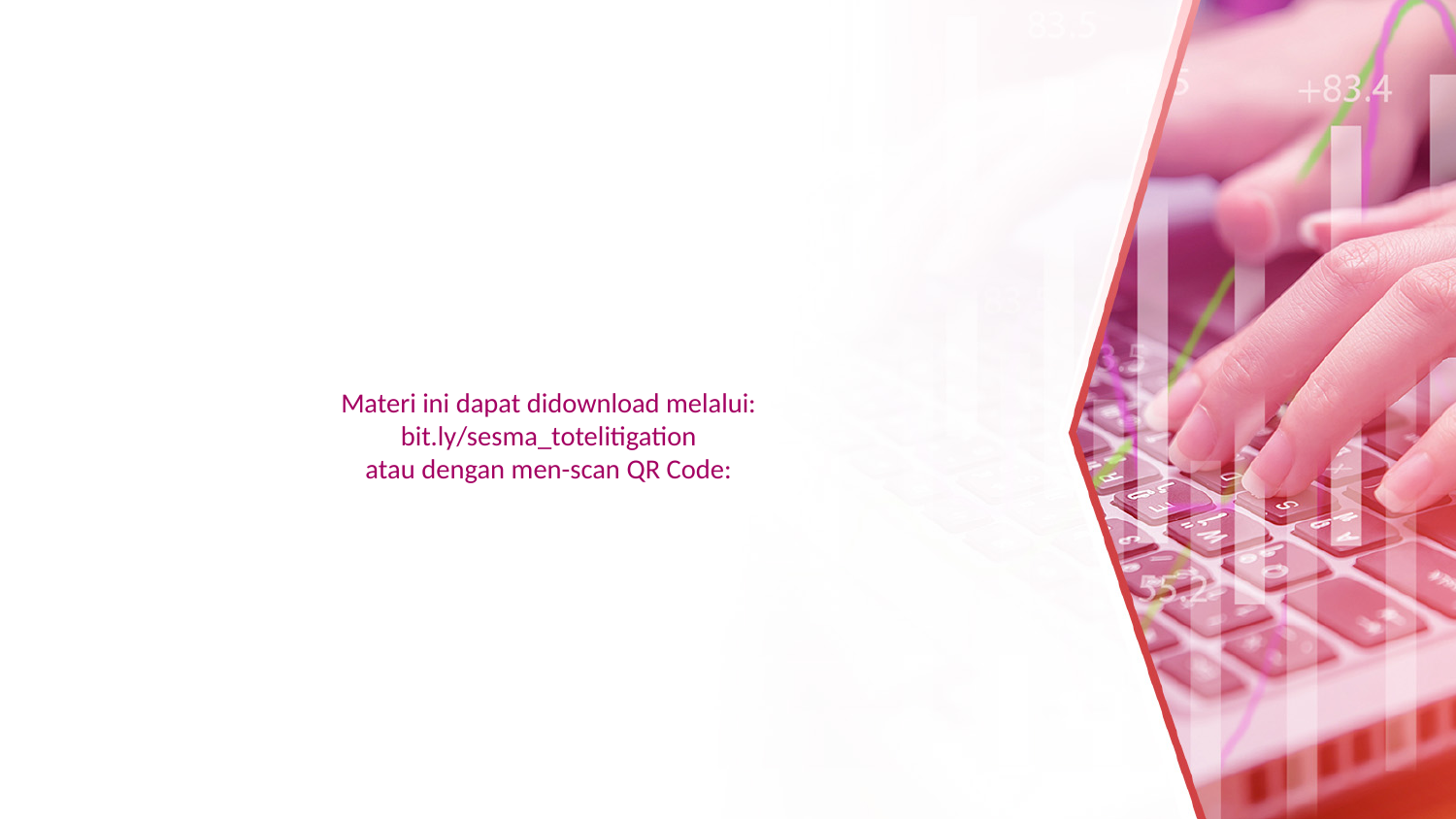

# Materi ini dapat didownload melalui: bit.ly/sesma_totelitigation atau dengan men-scan QR Code: